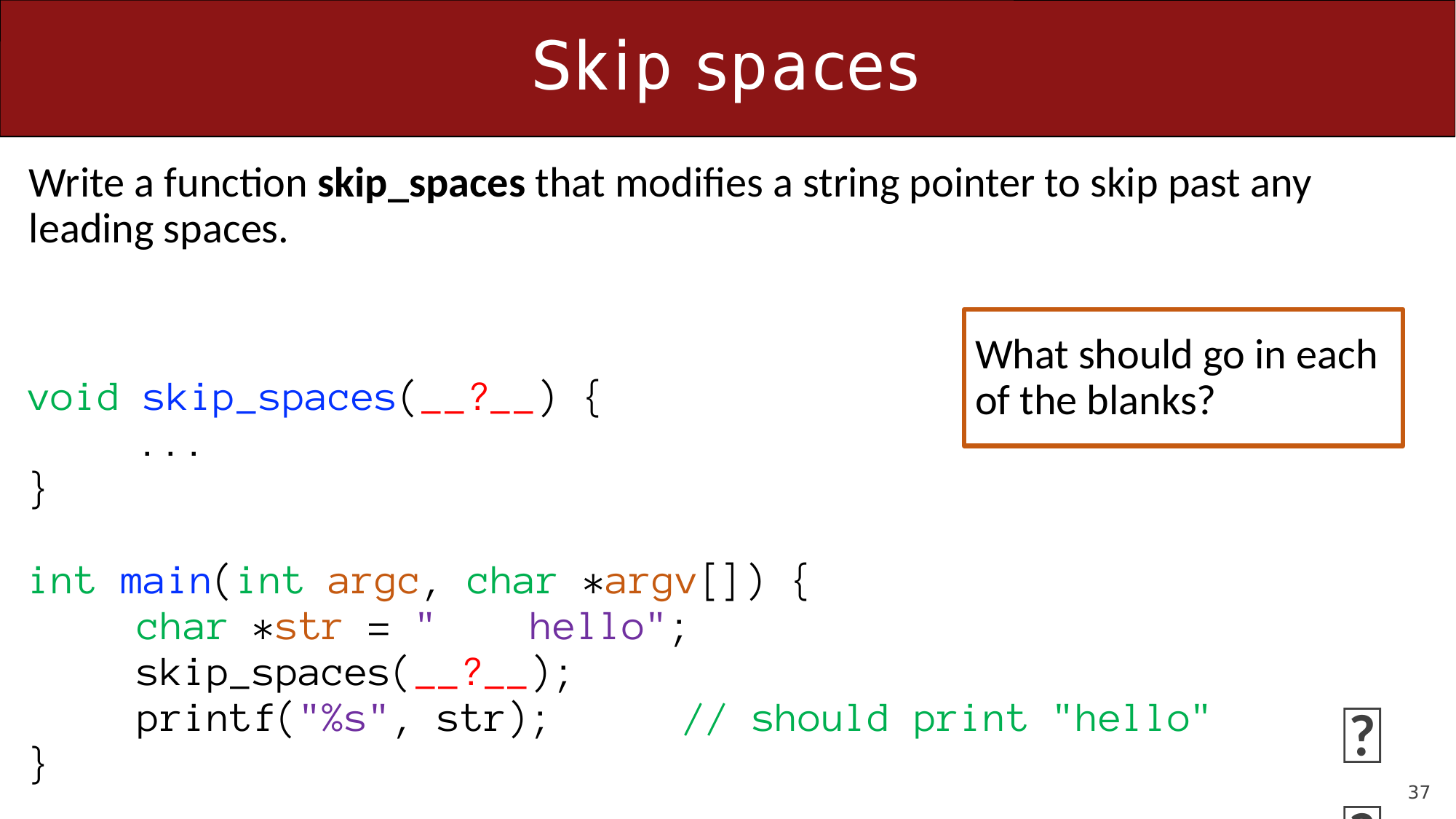

# Skip spaces
Write a function skip_spaces that modifies a string pointer to skip past any leading spaces.

void skip_spaces(__?__) {
	...
}

int main(int argc, char *argv[]) {
	char *str = "    hello";
	skip_spaces(__?__);
	printf("%s", str);		// should print "hello"
}

What should go in each of the blanks?
🤔